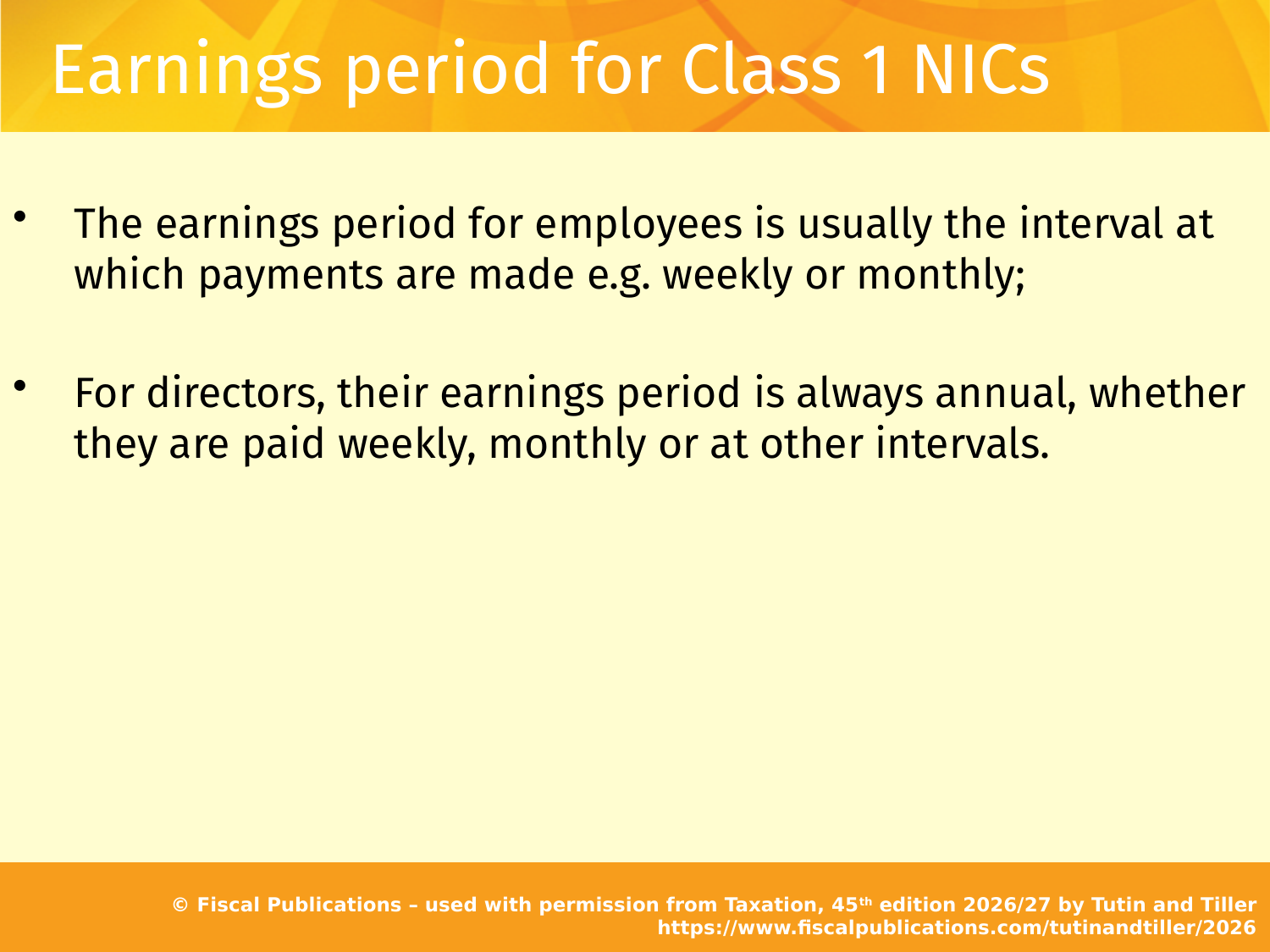

# Earnings period for Class 1 NICs

The earnings period for employees is usually the interval at which payments are made e.g. weekly or monthly;

For directors, their earnings period is always annual, whether they are paid weekly, monthly or at other intervals.